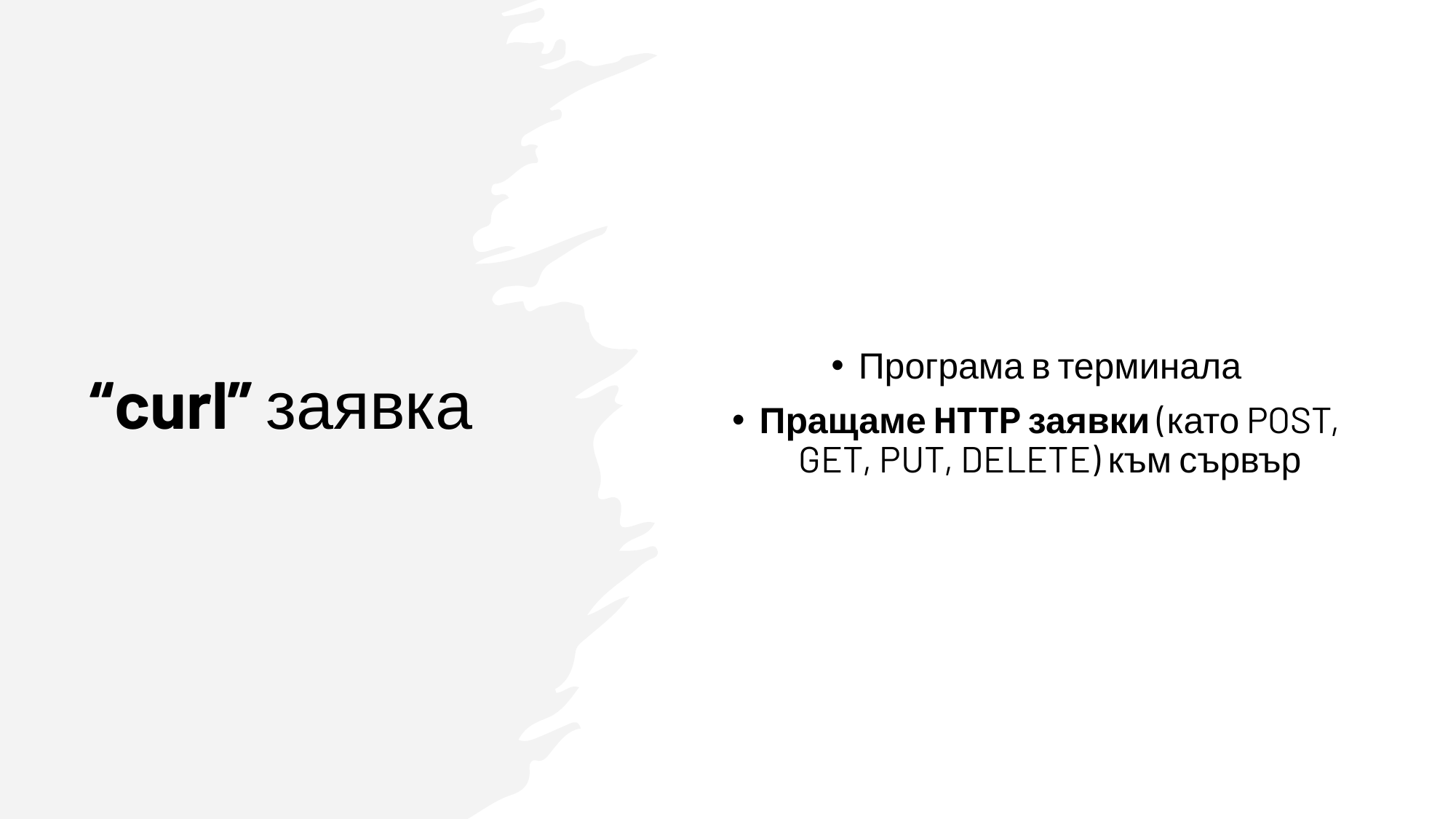

Програма в терминала
Пращаме HTTP заявки (като POST, GET, PUT, DELETE) към сървър

# “curl” заявка